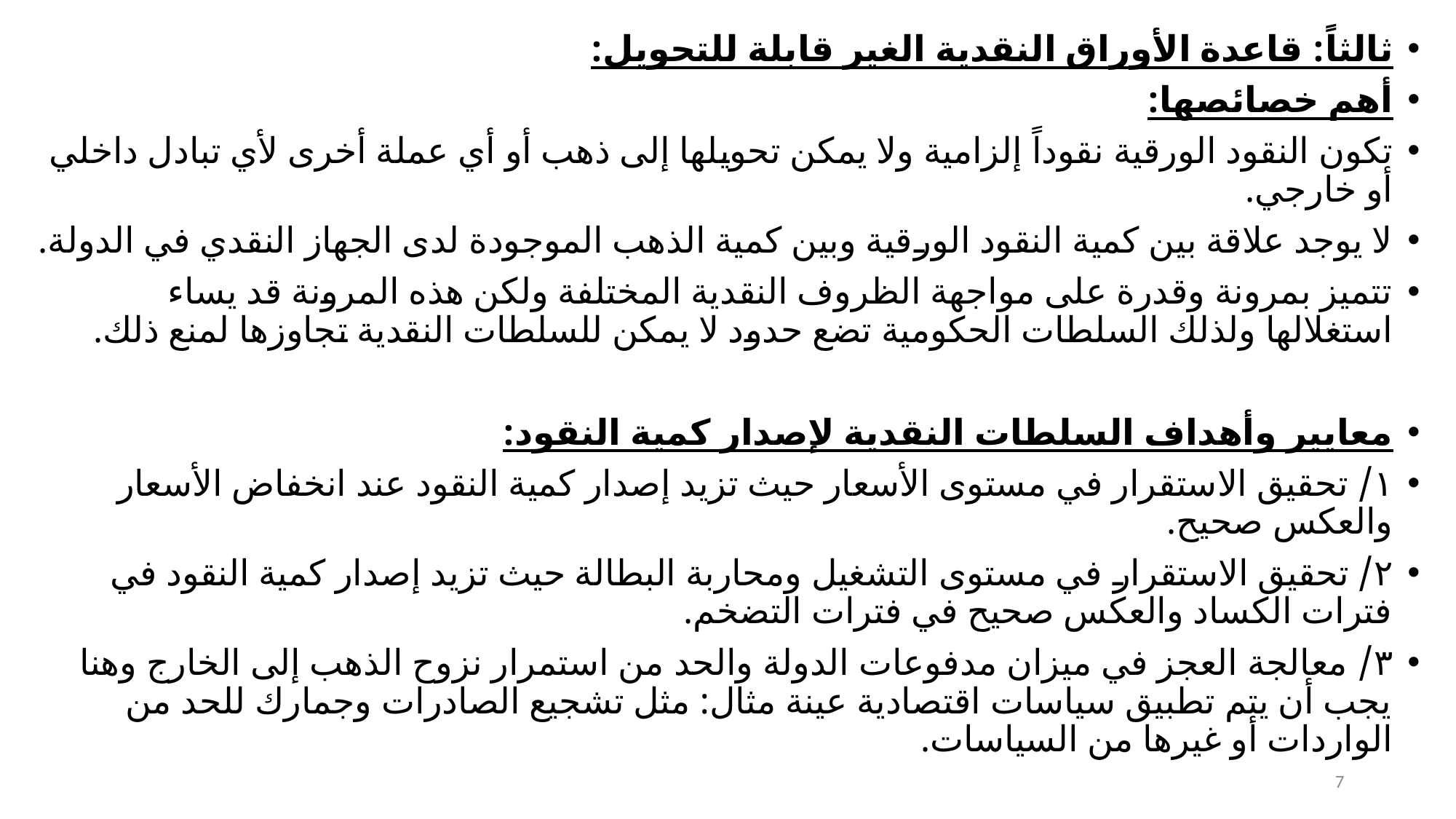

ثالثاً: قاعدة الأوراق النقدية الغير قابلة للتحويل:
أهم خصائصها:
تكون النقود الورقية نقوداً إلزامية ولا يمكن تحويلها إلى ذهب أو أي عملة أخرى لأي تبادل داخلي أو خارجي.
لا يوجد علاقة بين كمية النقود الورقية وبين كمية الذهب الموجودة لدى الجهاز النقدي في الدولة.
تتميز بمرونة وقدرة على مواجهة الظروف النقدية المختلفة ولكن هذه المرونة قد يساء استغلالها ولذلك السلطات الحكومية تضع حدود لا يمكن للسلطات النقدية تجاوزها لمنع ذلك.

معايير وأهداف السلطات النقدية لإصدار كمية النقود:
١/ تحقيق الاستقرار في مستوى الأسعار حيث تزيد إصدار كمية النقود عند انخفاض الأسعار والعكس صحيح.
٢/ تحقيق الاستقرار في مستوى التشغيل ومحاربة البطالة حيث تزيد إصدار كمية النقود في فترات الكساد والعكس صحيح في فترات التضخم.
٣/ معالجة العجز في ميزان مدفوعات الدولة والحد من استمرار نزوح الذهب إلى الخارج وهنا يجب أن يتم تطبيق سياسات اقتصادية عينة مثال: مثل تشجيع الصادرات وجمارك للحد من الواردات أو غيرها من السياسات.

7